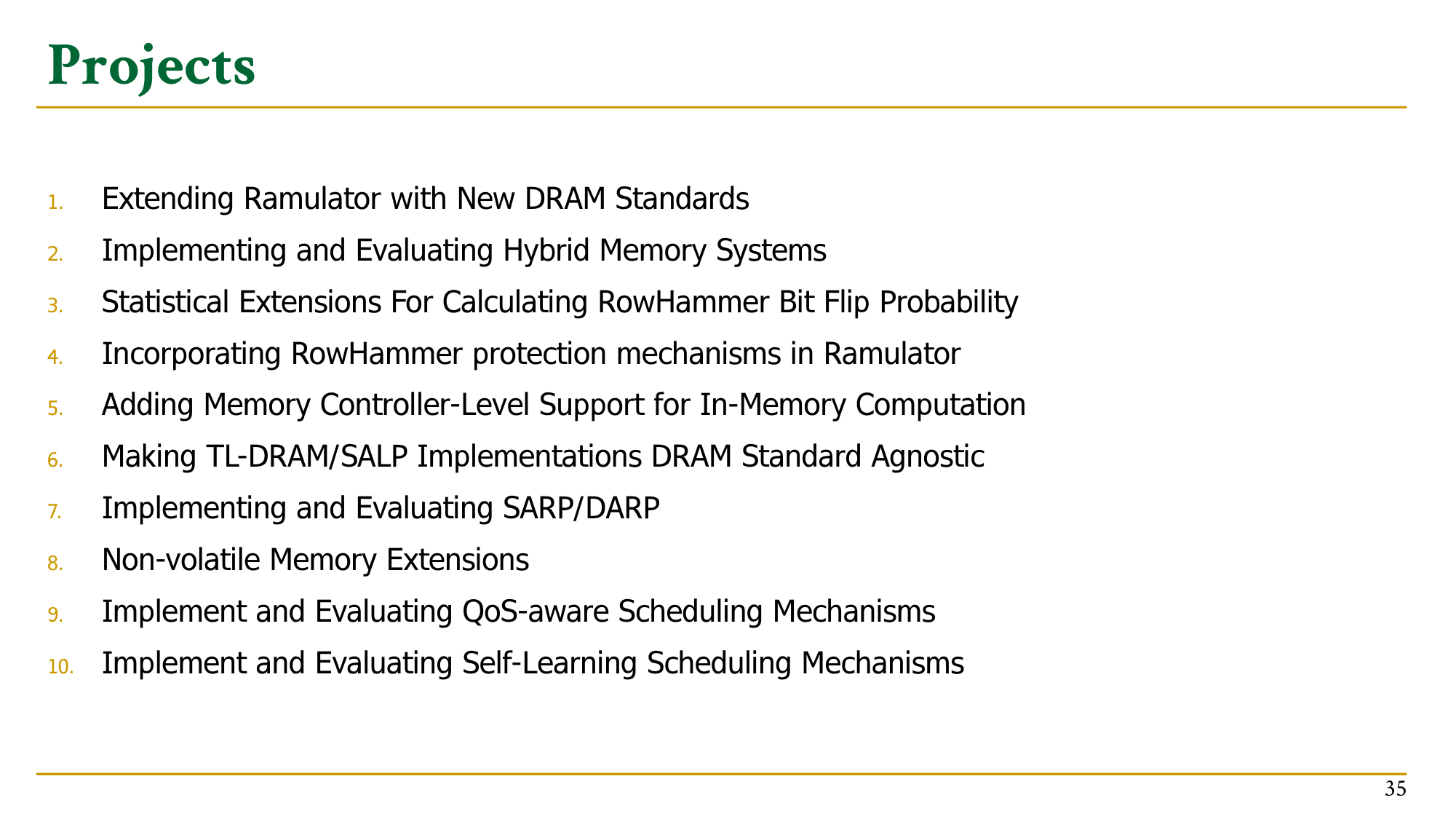

# Projects
Extending Ramulator with New DRAM Standards
Implementing and Evaluating Hybrid Memory Systems
Statistical Extensions For Calculating RowHammer Bit Flip Probability
Incorporating RowHammer protection mechanisms in Ramulator
Adding Memory Controller-Level Support for In-Memory Computation
Making TL-DRAM/SALP Implementations DRAM Standard Agnostic
Implementing and Evaluating SARP/DARP
Non-volatile Memory Extensions
Implement and Evaluating QoS-aware Scheduling Mechanisms
Implement and Evaluating Self-Learning Scheduling Mechanisms
35